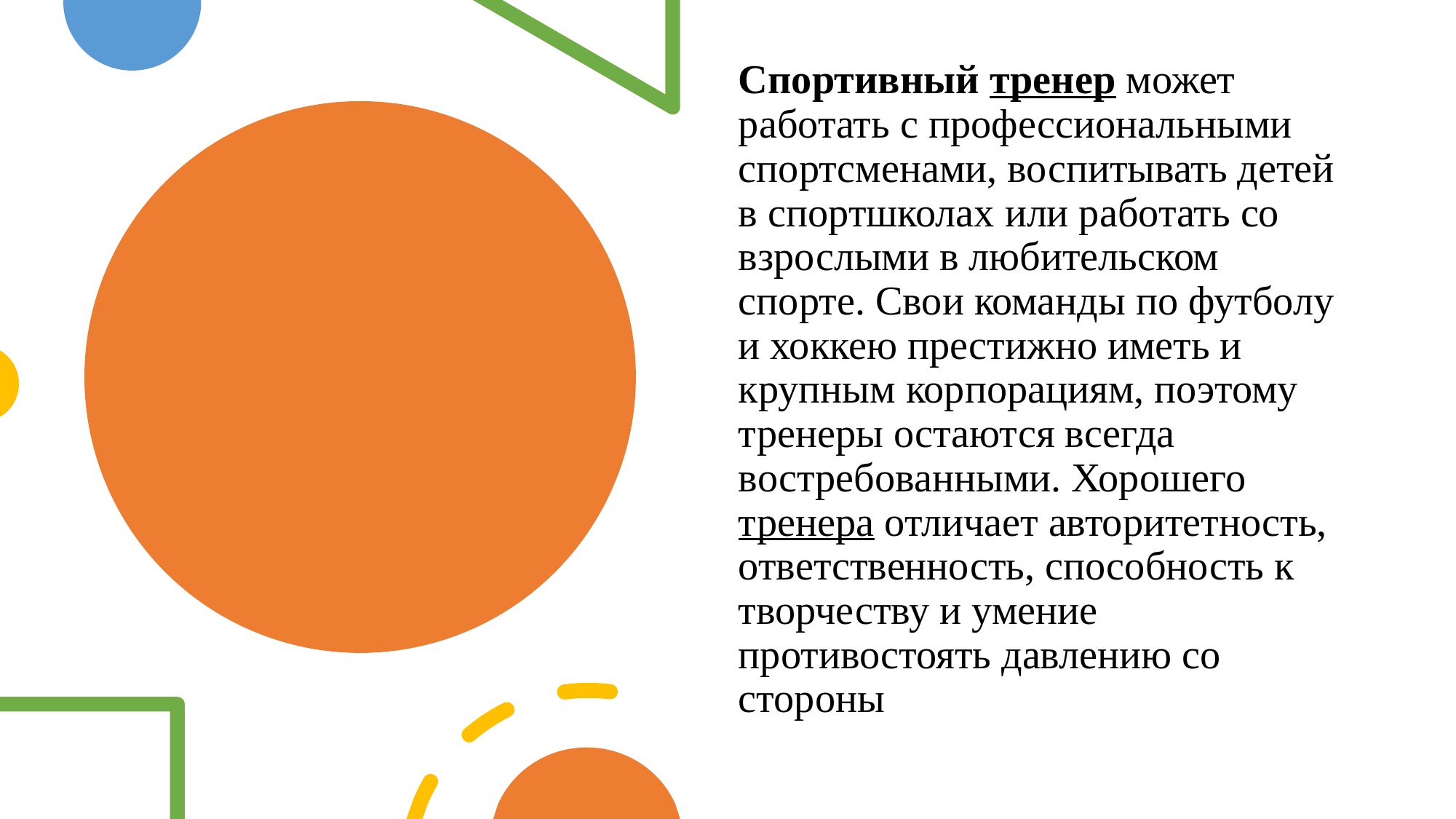

Спортивный тренер может работать с профессиональными спортсменами, воспитывать детей в спортшколах или работать со взрослыми в любительском спорте. Свои команды по футболу и хоккею престижно иметь и крупным корпорациям, поэтому тренеры остаются всегда востребованными. Хорошего тренера отличает авторитетность, ответственность, способность к творчеству и умение противостоять давлению со стороны